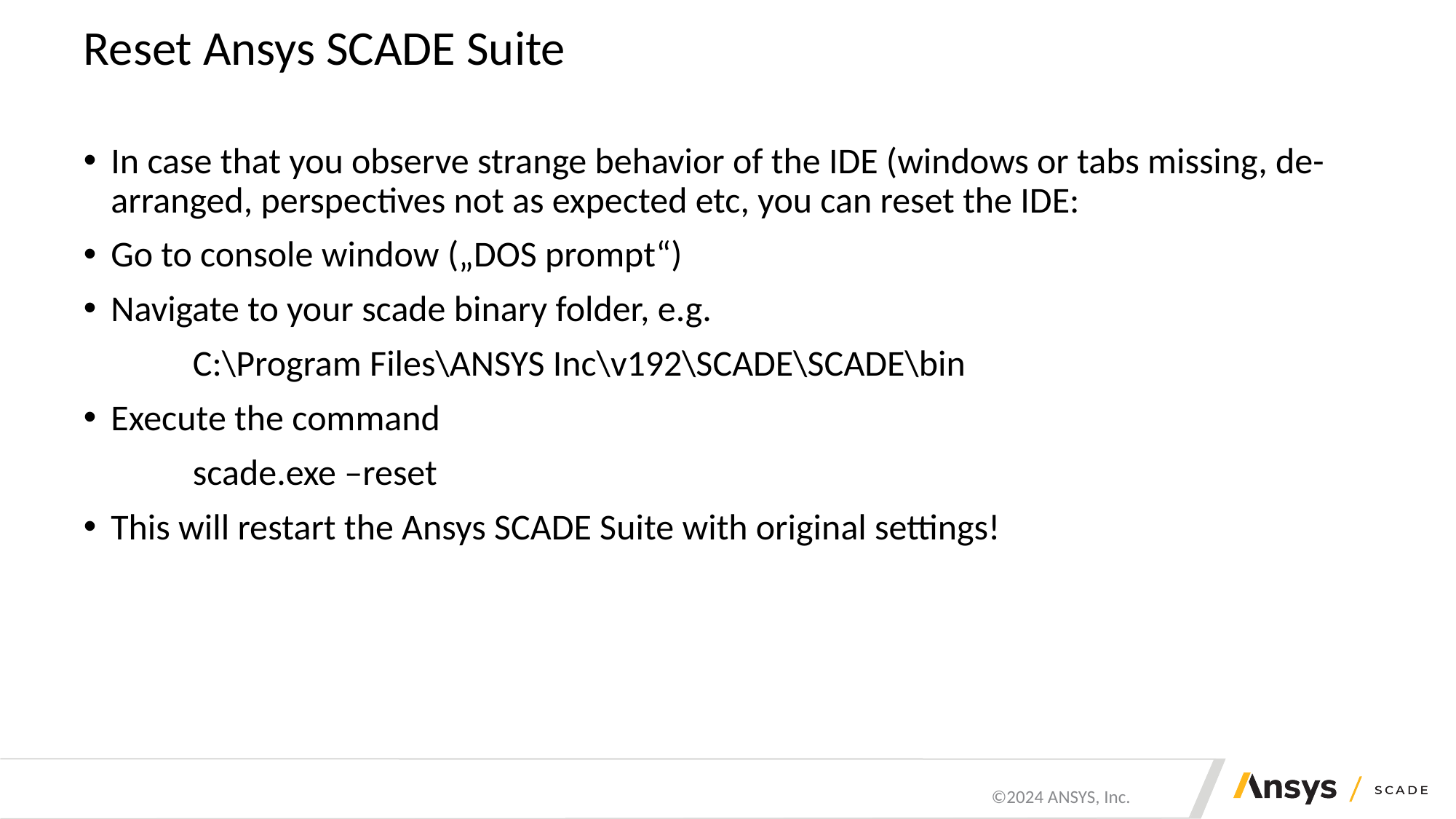

# Reset Ansys SCADE Suite
In case that you observe strange behavior of the IDE (windows or tabs missing, de-arranged, perspectives not as expected etc, you can reset the IDE:
Go to console window („DOS prompt“)
Navigate to your scade binary folder, e.g.
	C:\Program Files\ANSYS Inc\v192\SCADE\SCADE\bin
Execute the command
	scade.exe –reset
This will restart the Ansys SCADE Suite with original settings!